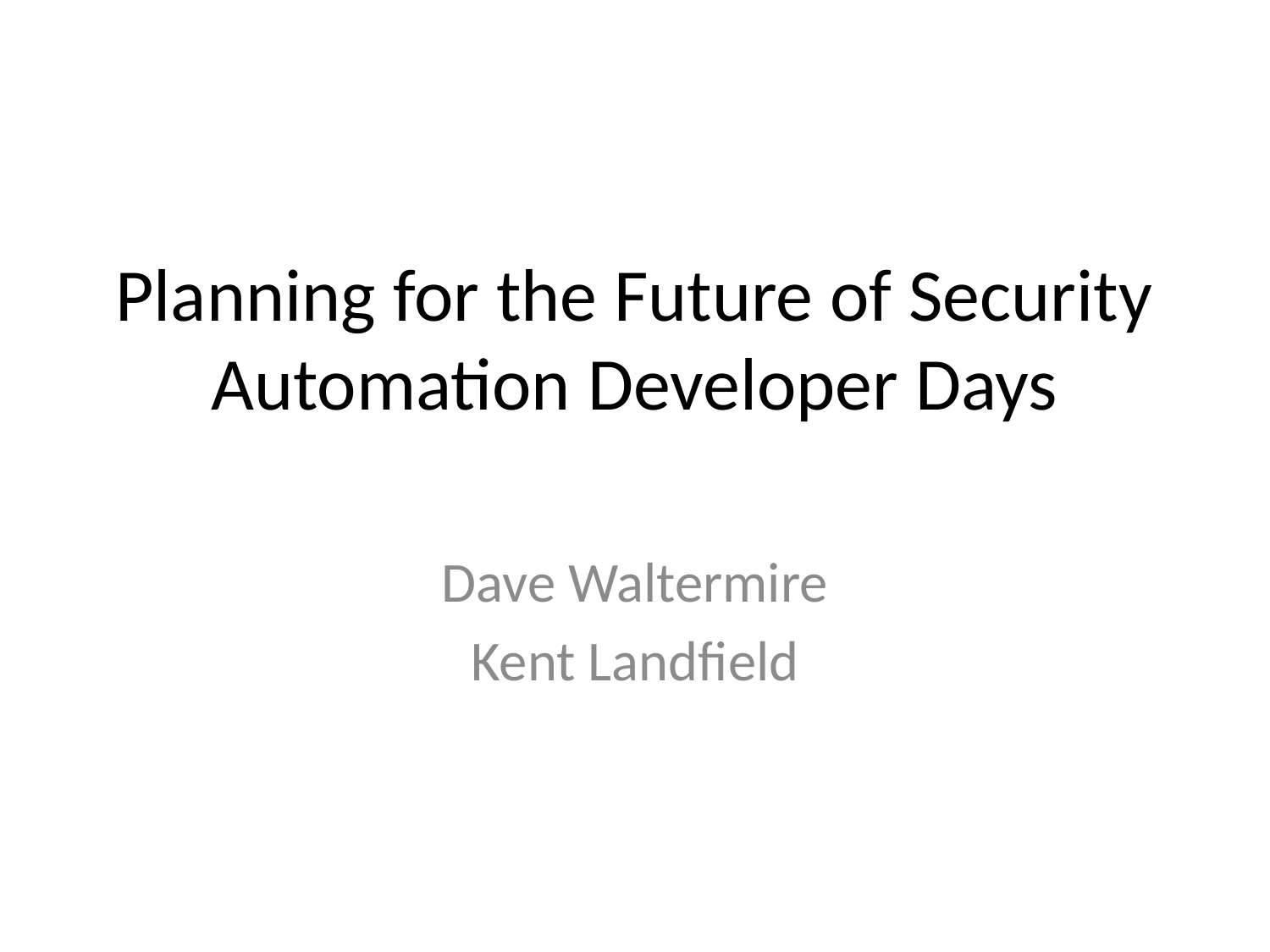

# Planning for the Future of Security Automation Developer Days
Dave Waltermire
Kent Landfield